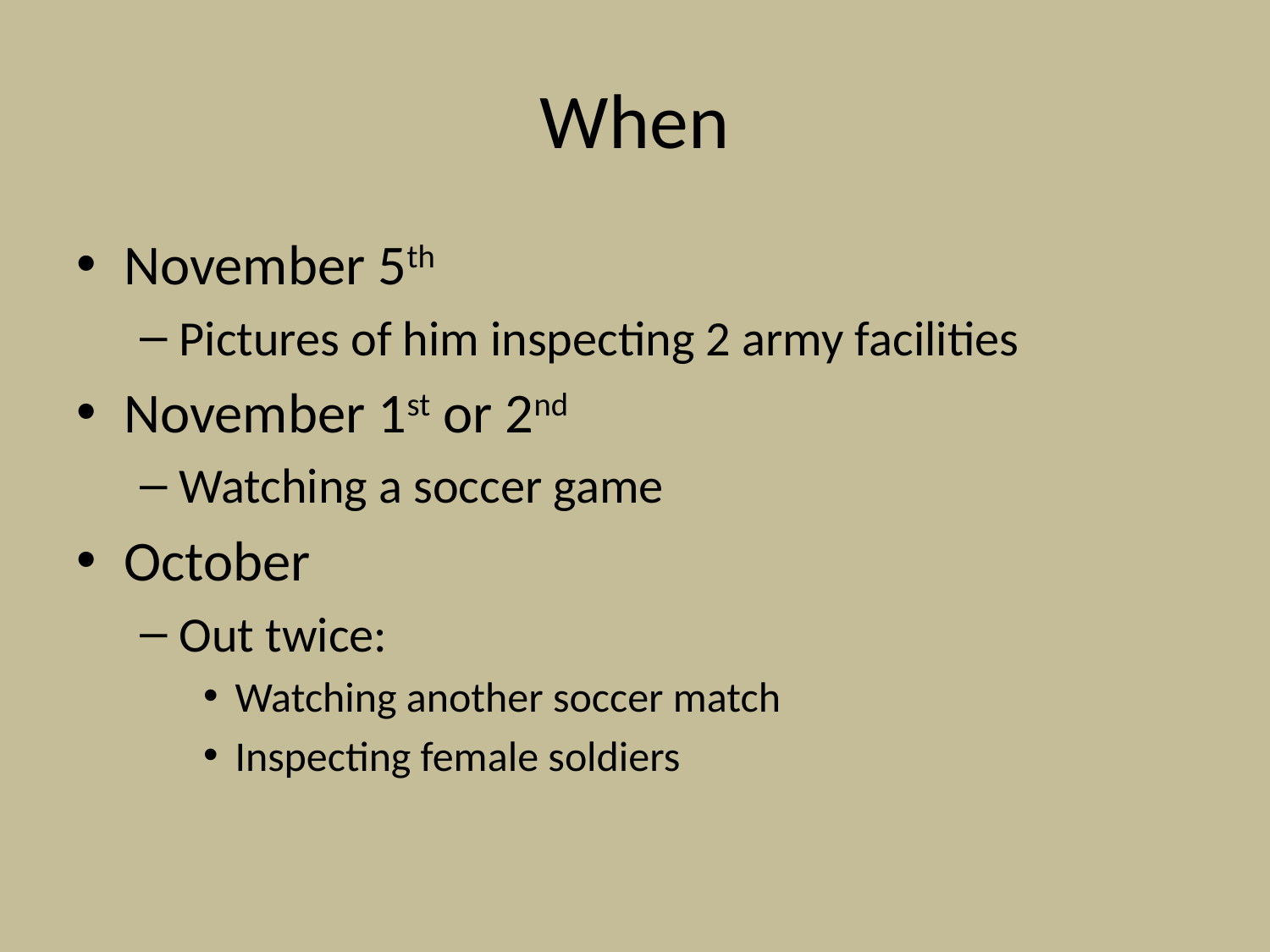

# When
November 5th
Pictures of him inspecting 2 army facilities
November 1st or 2nd
Watching a soccer game
October
Out twice:
Watching another soccer match
Inspecting female soldiers